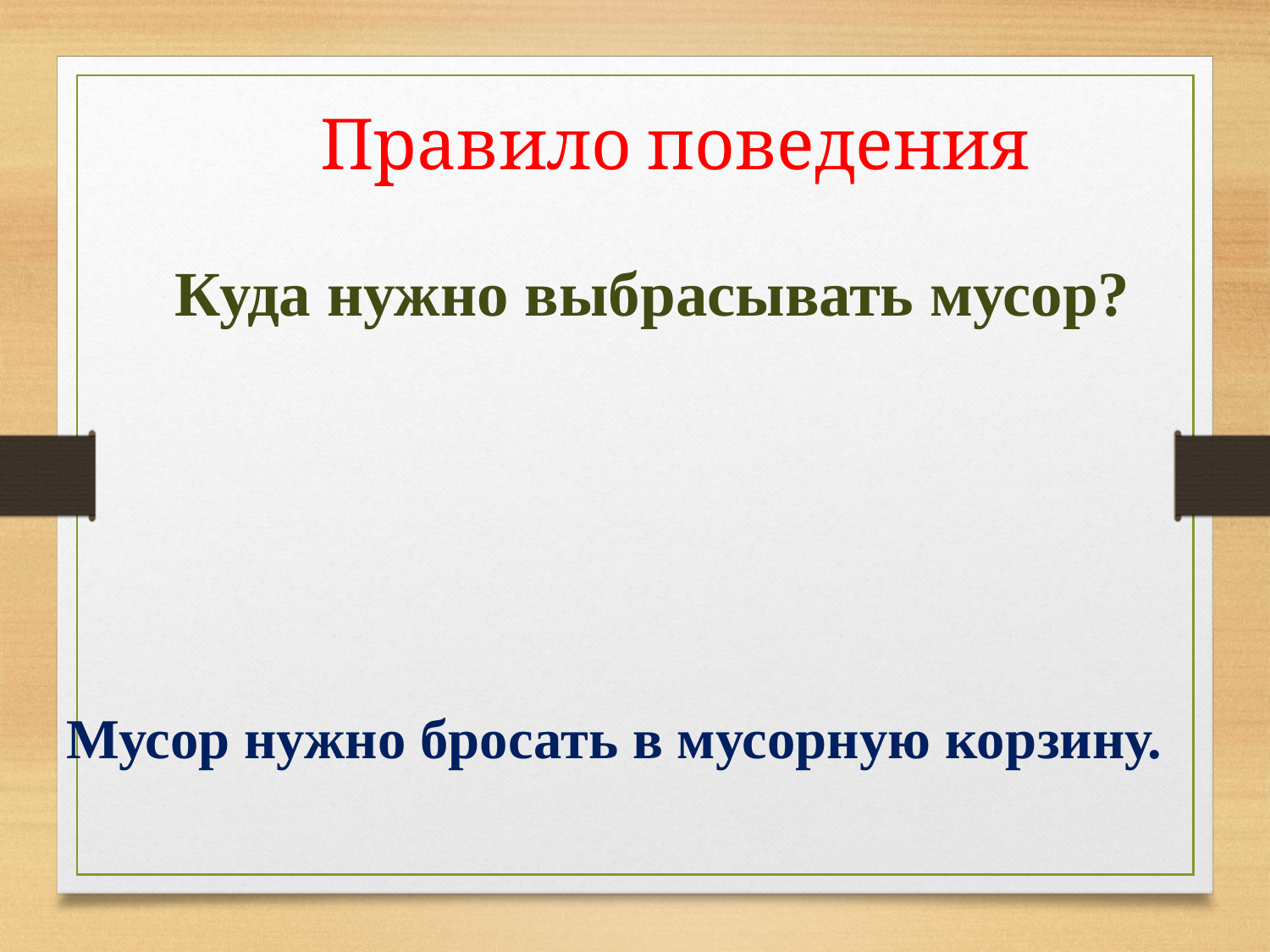

# Правило поведения
Куда нужно выбрасывать мусор?
  Мусор нужно бросать в мусорную корзину.